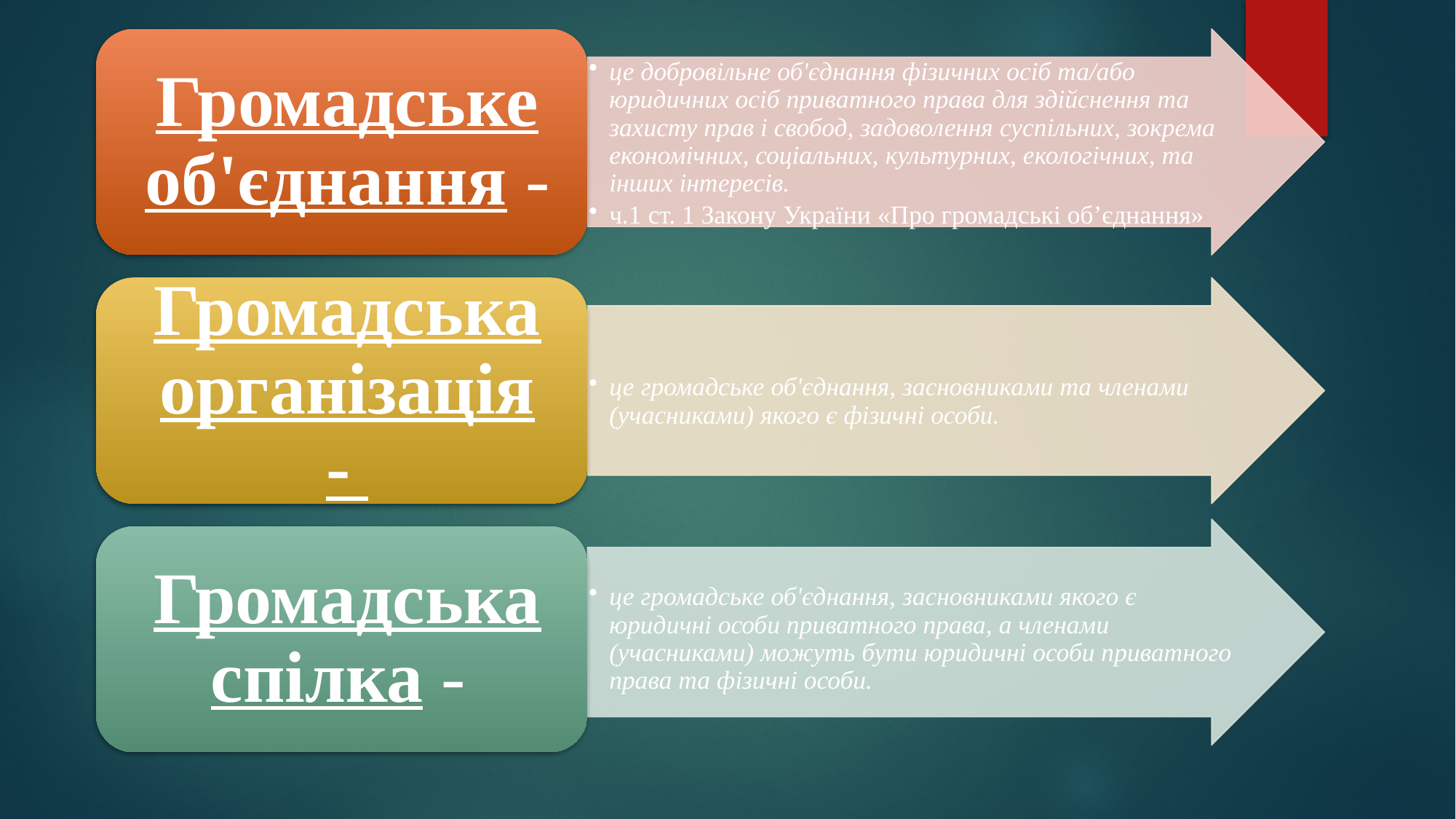

це добровільне об'єднання фізичних осіб та/або юридичних осіб приватного права для здійснення та захисту прав і свобод, задоволення суспільних, зокрема економічних, соціальних, культурних, екологічних, та інших інтересів.
ч.1 ст. 1 Закону України «Про громадські об’єднання»
Громадське об'єднання -

це громадське об'єднання, засновниками та членами (учасниками) якого є фізичні особи.
Громадська організація -

це громадське об'єднання, засновниками якого є юридичні особи приватного права, а членами (учасниками) можуть бути юридичні особи приватного права та фізичні особи.
Громадська спілка -